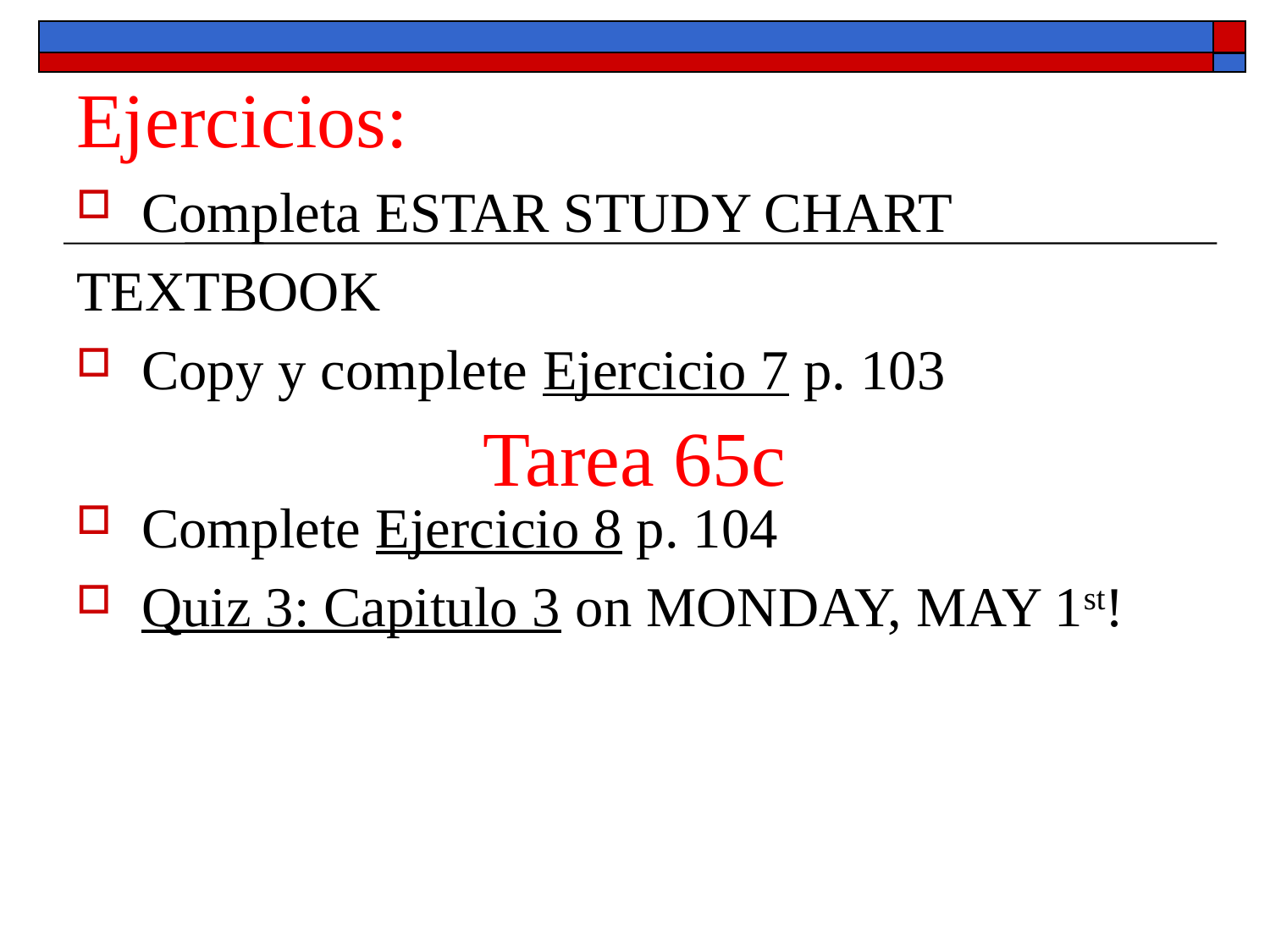

# Ejercicios:
Completa ESTAR STUDY CHART
TEXTBOOK
Copy y complete Ejercicio 7 p. 103

Complete Ejercicio 8 p. 104
Quiz 3: Capitulo 3 on MONDAY, MAY 1st!

Tarea 65c